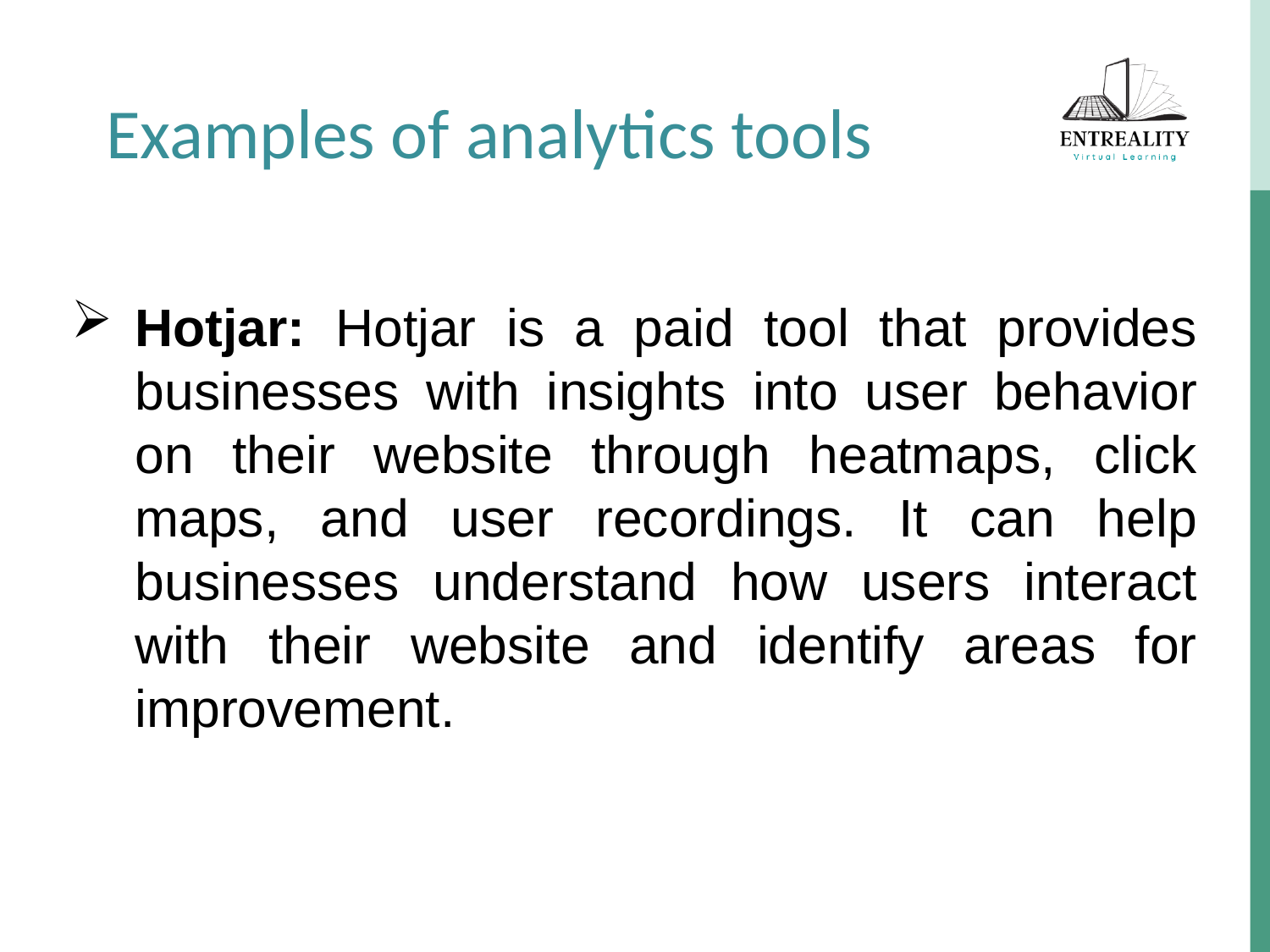

Examples of analytics tools

Hotjar: Hotjar is a paid tool that provides businesses with insights into user behavior on their website through heatmaps, click maps, and user recordings. It can help businesses understand how users interact with their website and identify areas for improvement.